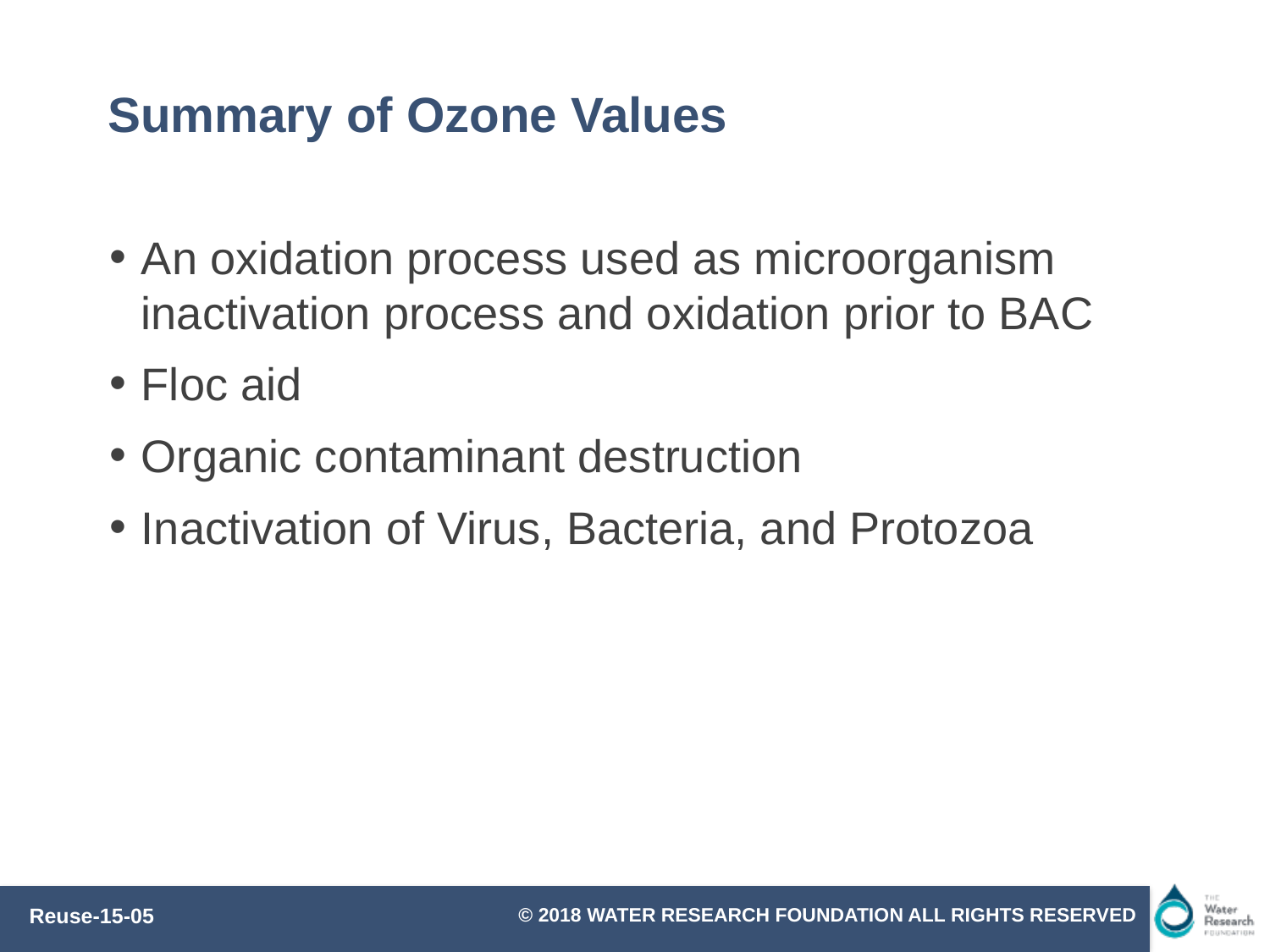

# Summary of Ozone Values
An oxidation process used as microorganism inactivation process and oxidation prior to BAC
Floc aid
Organic contaminant destruction
Inactivation of Virus, Bacteria, and Protozoa